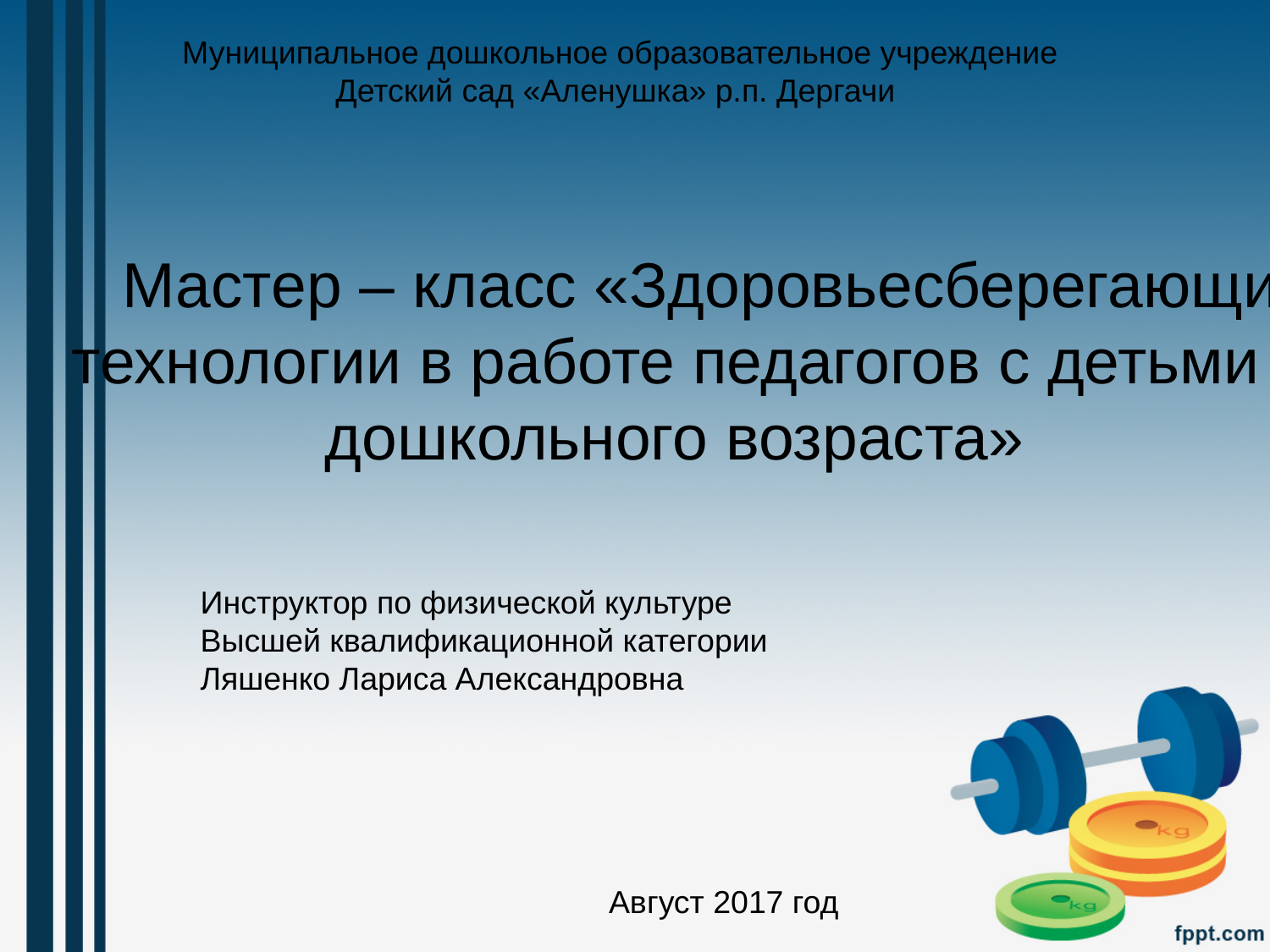

Муниципальное дошкольное образовательное учреждение
Детский сад «Аленушка» р.п. Дергачи
      Мастер – класс «Здоровьесберегающие
технологии в работе педагогов с детьми
дошкольного возраста»
Инструктор по физической культуре
Высшей квалификационной категории
Ляшенко Лариса Александровна
Август 2017 год